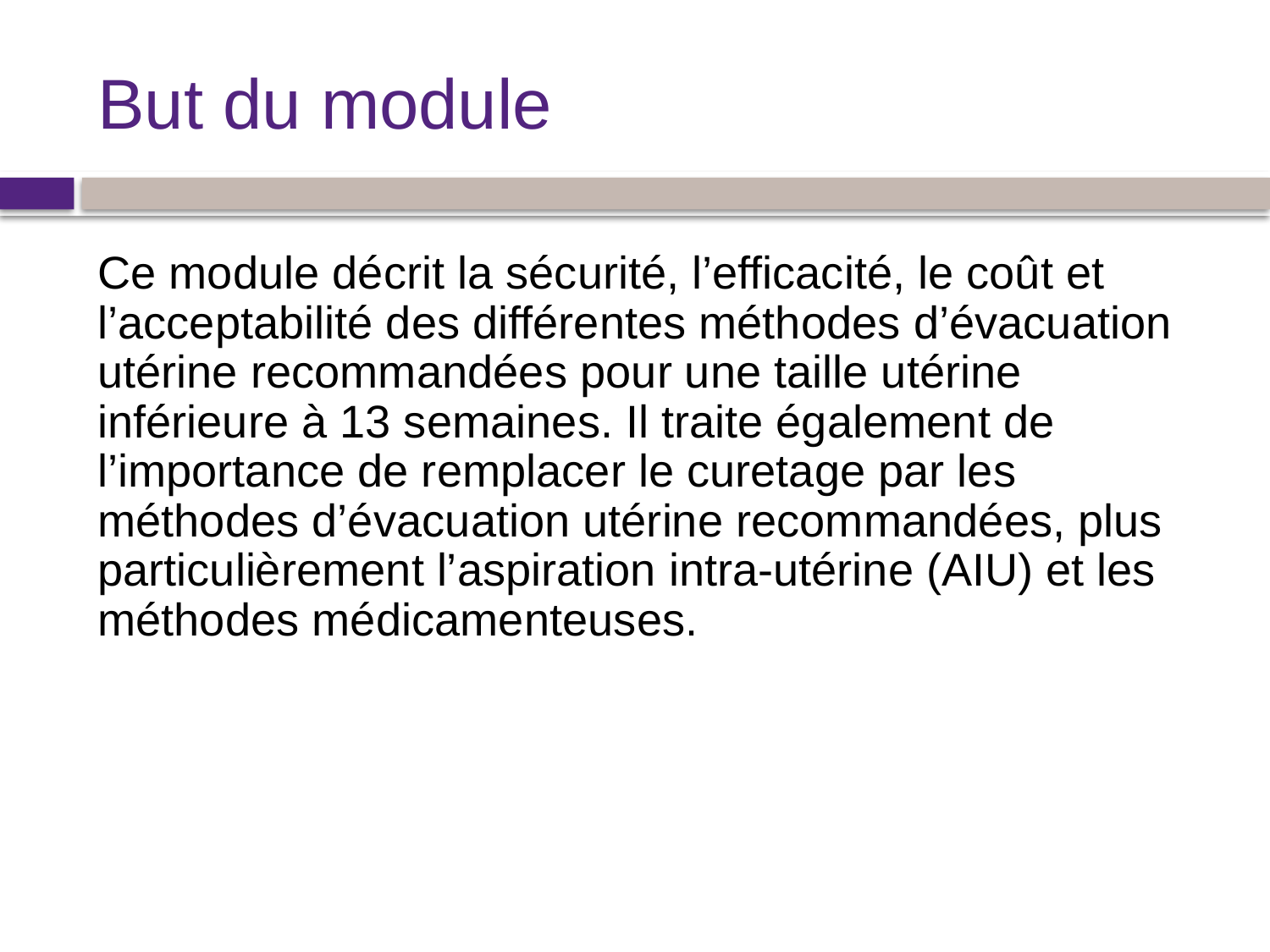

# But du module
Ce module décrit la sécurité, l’efficacité, le coût et l’acceptabilité des différentes méthodes d’évacuation utérine recommandées pour une taille utérine inférieure à 13 semaines. Il traite également de l’importance de remplacer le curetage par les méthodes d’évacuation utérine recommandées, plus particulièrement l’aspiration intra-utérine (AIU) et les méthodes médicamenteuses.